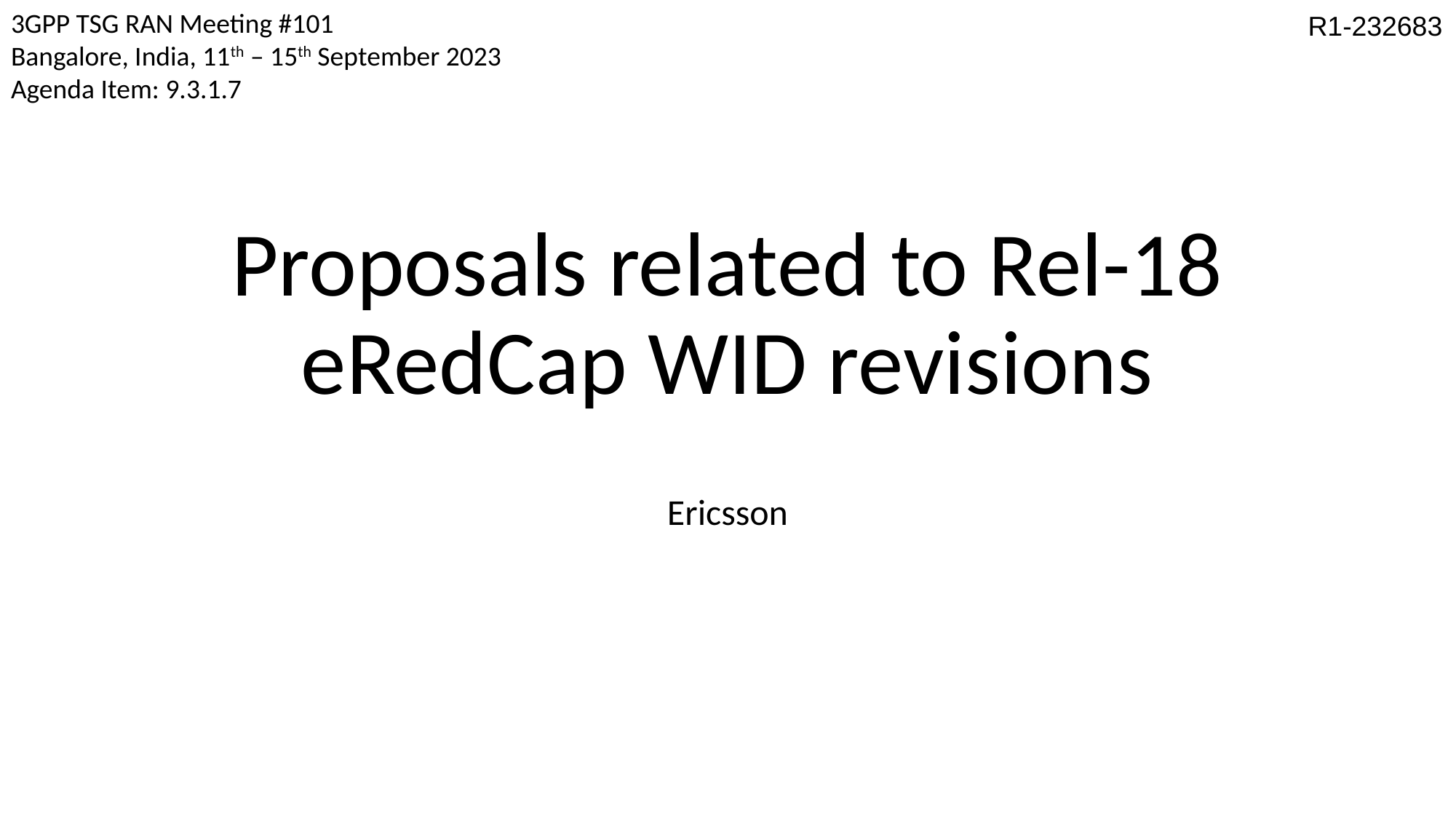

3GPP TSG RAN Meeting #101
Bangalore, India, 11th – 15th September 2023
Agenda Item: 9.3.1.7
R1-232683
# Proposals related to Rel-18 eRedCap WID revisions
Ericsson